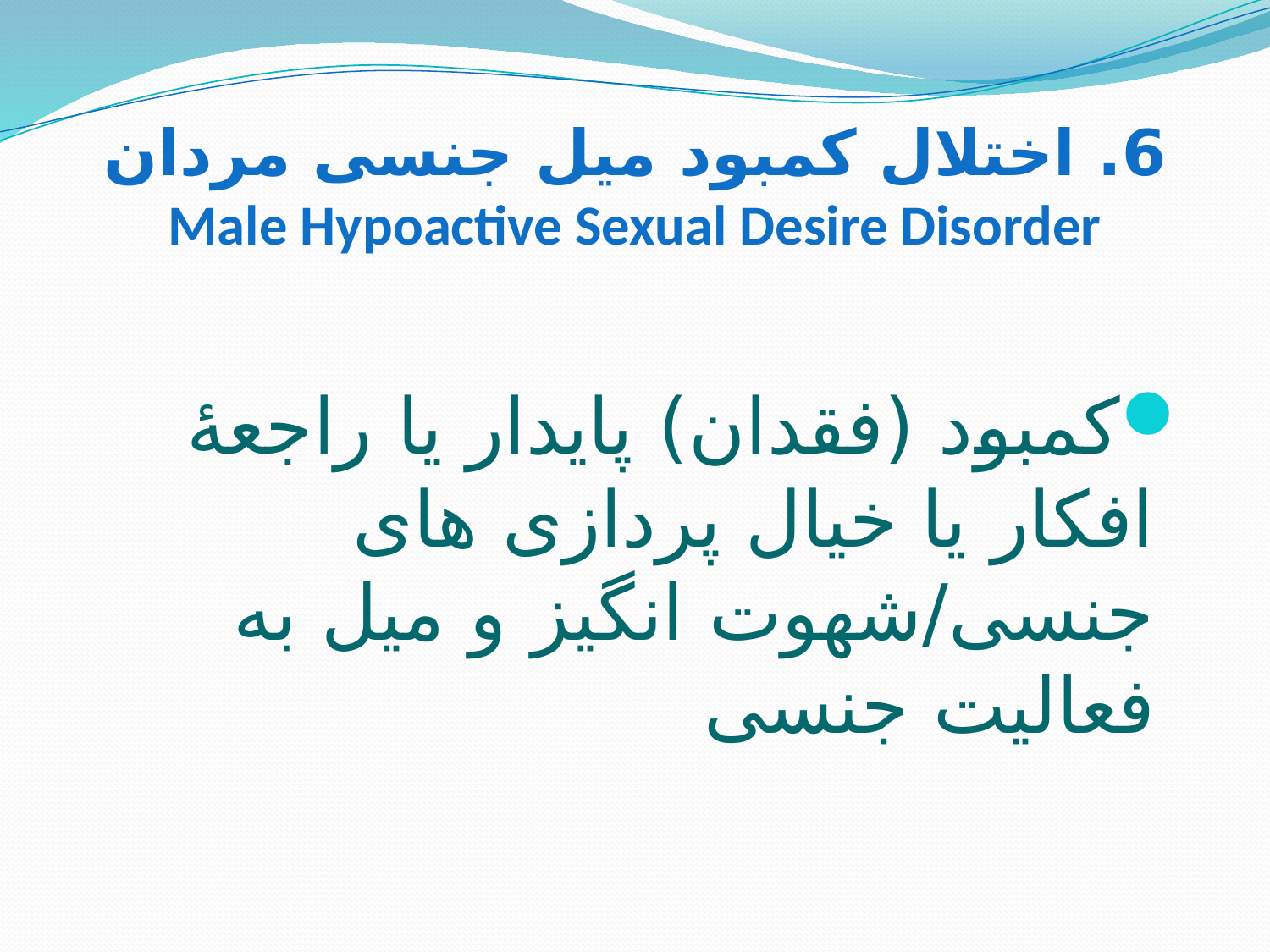

# 6. اختلال کمبود میل جنسی مردان Male Hypoactive Sexual Desire Disorder
کمبود (فقدان) پایدار یا راجعۀ افکار یا خیال پردازی های جنسی/شهوت انگیز و میل به فعالیت جنسی